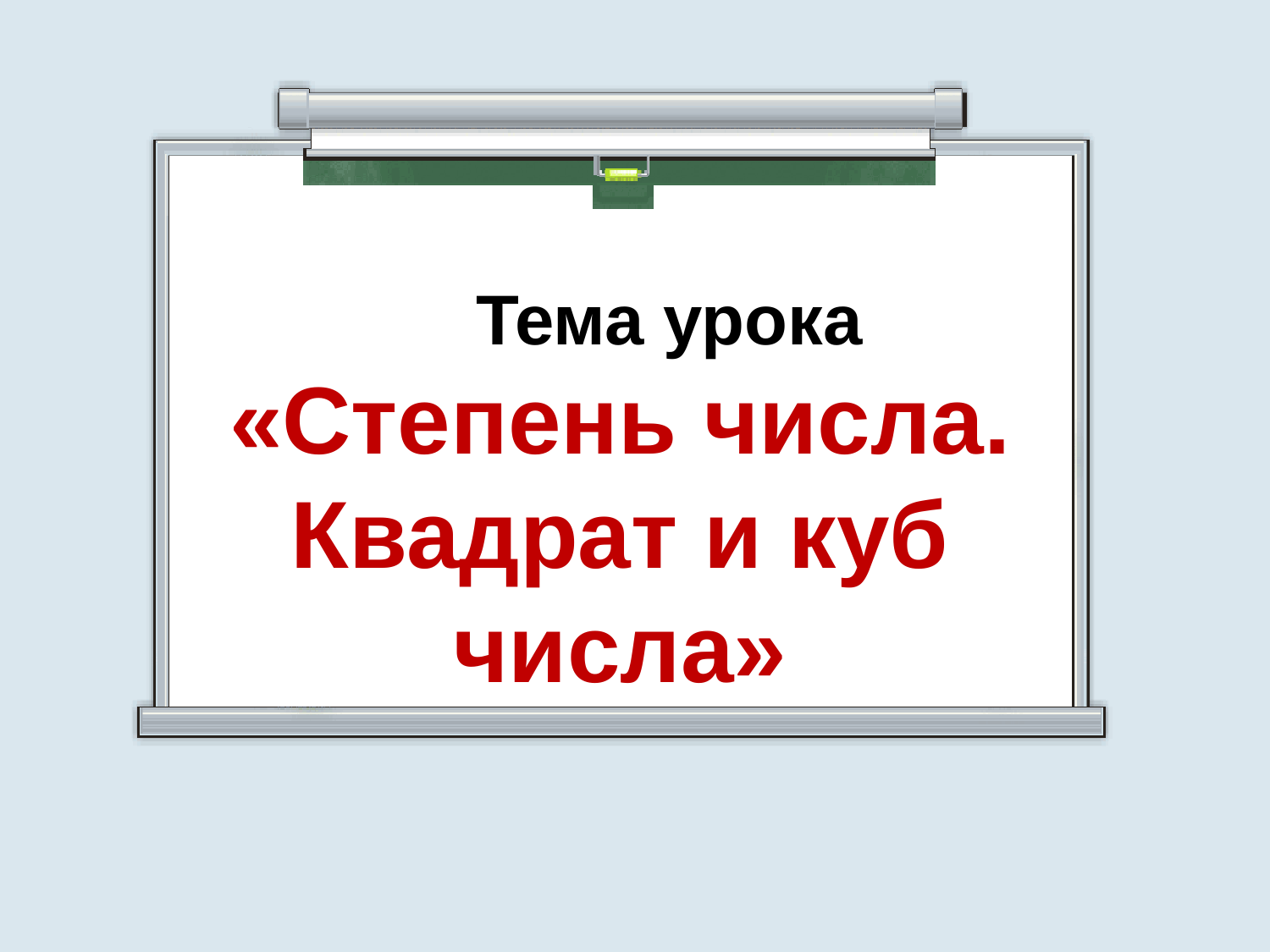

Тема урока
«Степень числа. Квадрат и куб числа»